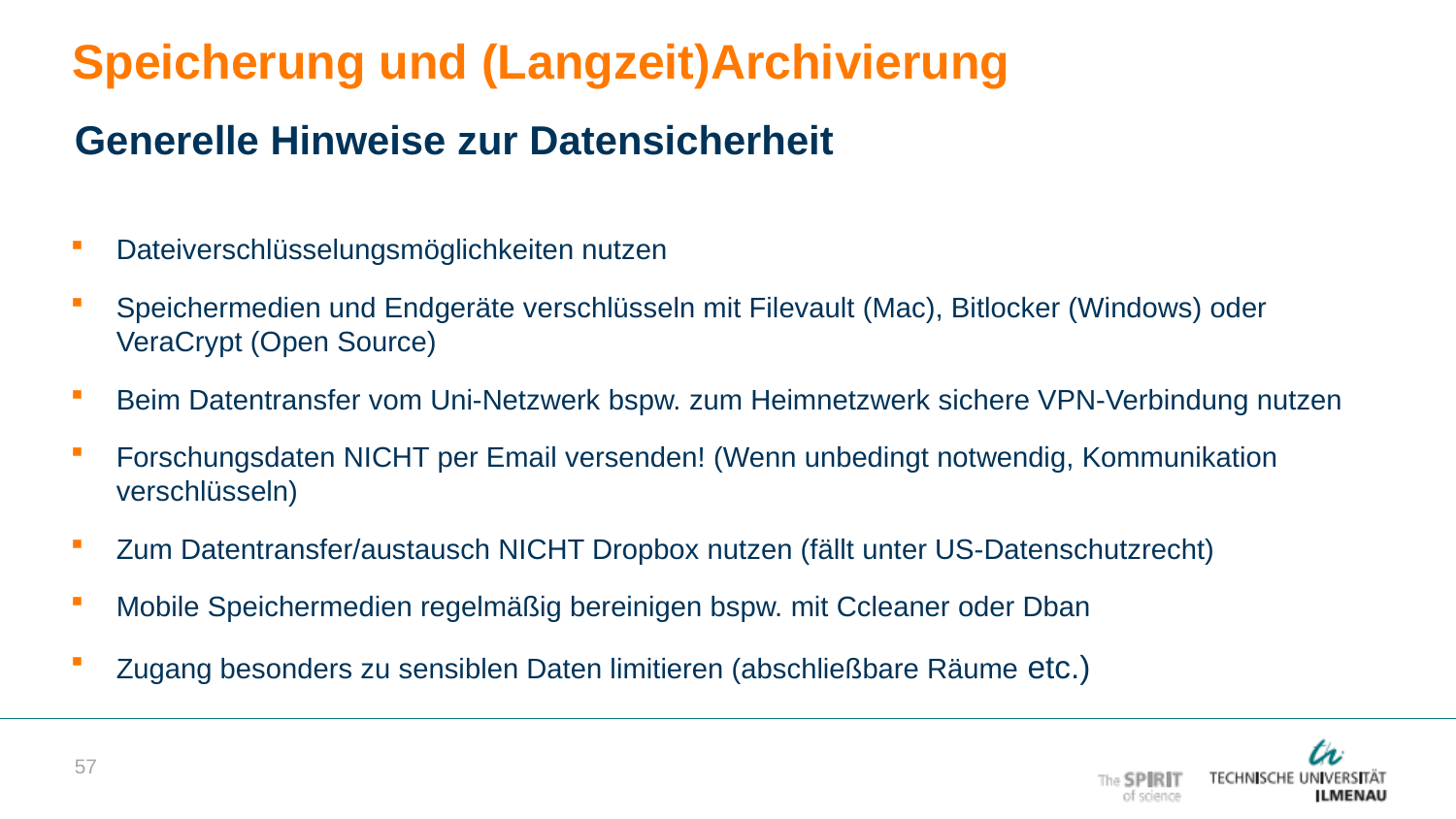

Speicherung und (Langzeit)Archivierung
Generelle Hinweise zur Datensicherheit
Dateiverschlüsselungsmöglichkeiten nutzen
Speichermedien und Endgeräte verschlüsseln mit Filevault (Mac), Bitlocker (Windows) oder VeraCrypt (Open Source)
Beim Datentransfer vom Uni-Netzwerk bspw. zum Heimnetzwerk sichere VPN-Verbindung nutzen
Forschungsdaten NICHT per Email versenden! (Wenn unbedingt notwendig, Kommunikation verschlüsseln)
Zum Datentransfer/austausch NICHT Dropbox nutzen (fällt unter US-Datenschutzrecht)
Mobile Speichermedien regelmäßig bereinigen bspw. mit Ccleaner oder Dban
Zugang besonders zu sensiblen Daten limitieren (abschließbare Räume etc.)

57